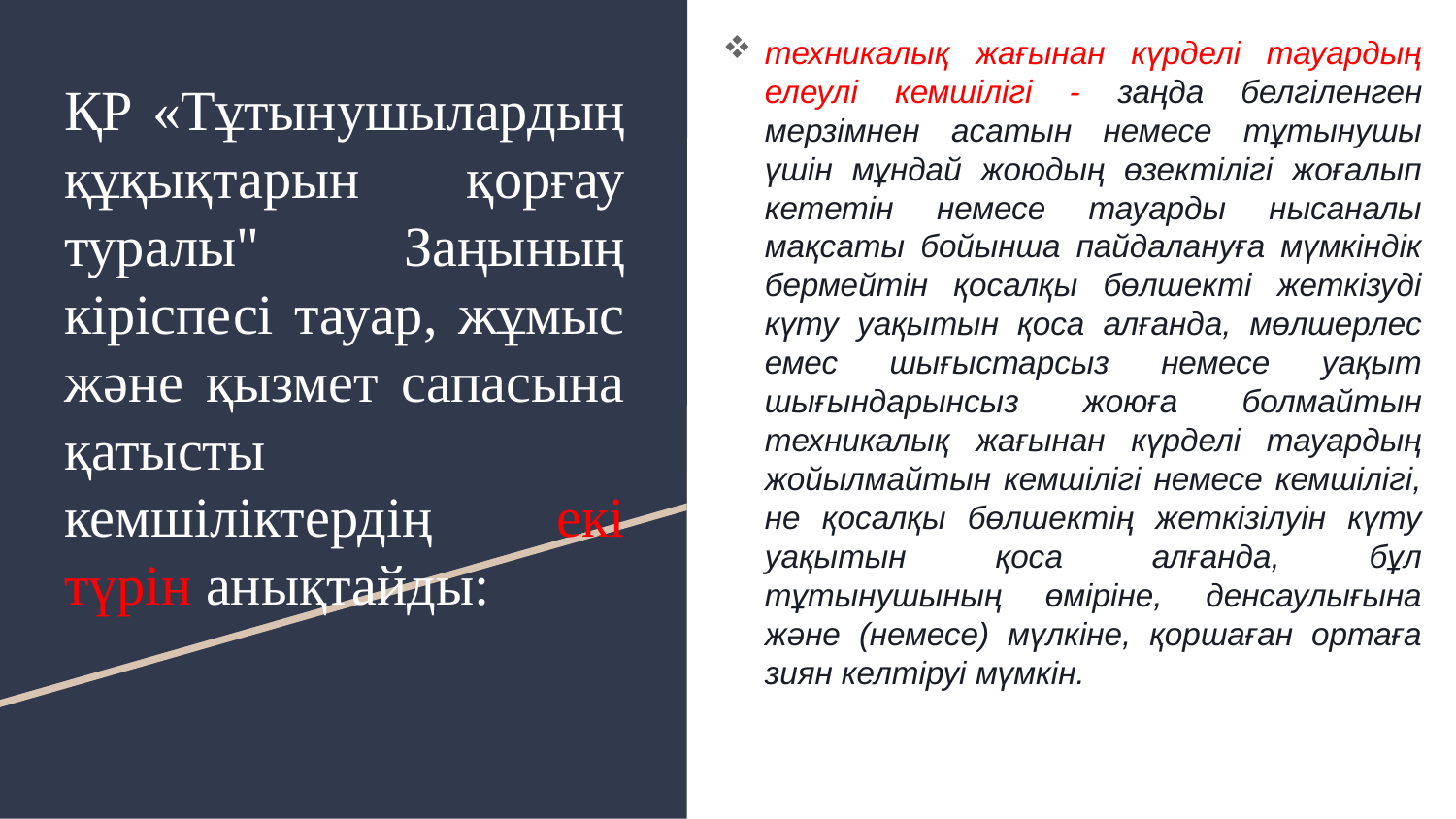

техникалық жағынан күрделі тауардың елеулі кемшілігі - заңда белгіленген мерзімнен асатын немесе тұтынушы үшін мұндай жоюдың өзектілігі жоғалып кететін немесе тауарды нысаналы мақсаты бойынша пайдалануға мүмкіндік бермейтін қосалқы бөлшекті жеткізуді күту уақытын қоса алғанда, мөлшерлес емес шығыстарсыз немесе уақыт шығындарынсыз жоюға болмайтын техникалық жағынан күрделі тауардың жойылмайтын кемшілігі немесе кемшілігі, не қосалқы бөлшектің жеткізілуін күту уақытын қоса алғанда, бұл тұтынушының өміріне, денсаулығына және (немесе) мүлкіне, қоршаған ортаға зиян келтіруі мүмкін.
# ҚР «Тұтынушылардың құқықтарын қорғау туралы" Заңының кіріспесі тауар, жұмыс және қызмет сапасына қатысты кемшіліктердің екі түрін анықтайды: